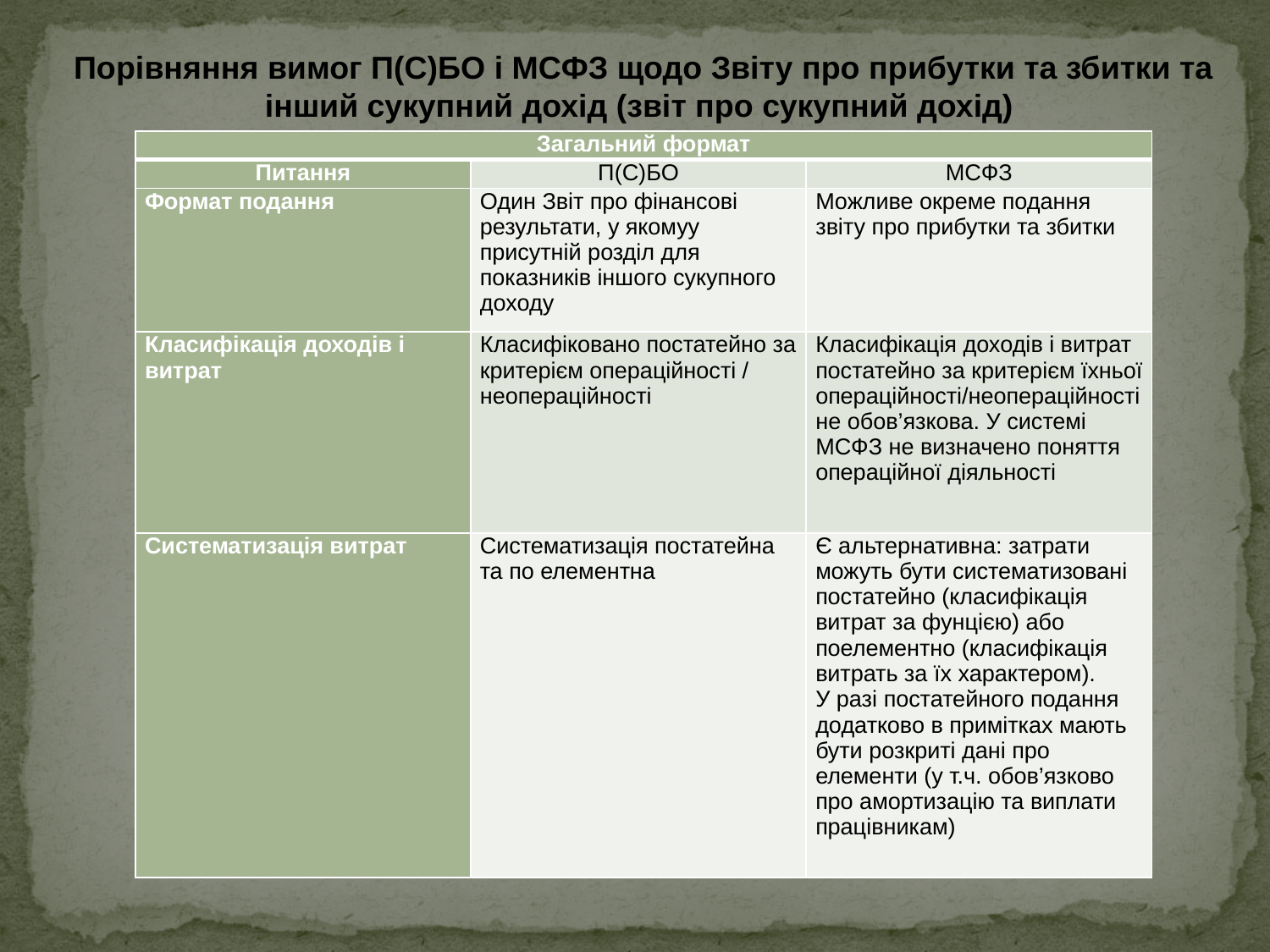

Порівняння вимог П(С)БО і МСФЗ щодо Звіту про прибутки та збитки та інший сукупний дохід (звіт про сукупний дохід)
| Загальний формат |  |  |
| --- | --- | --- |
| Питання | П(С)БО | МСФЗ |
| Формат подання | Один Звіт про фінансові результати, у якомуу присутній розділ для показників іншого сукупного доходу | Можливе окреме подання звіту про прибутки та збитки |
| Класифікація доходів і витрат | Класифіковано постатейно за критерієм операційності / неопераційності | Класифікація доходів і витрат постатейно за критерієм їхньої операційності/неопераційності не обов’язкова. У системі МСФЗ не визначено поняття операційної діяльності |
| Систематизація витрат | Систематизація постатейна та по елементна | Є альтернативна: затрати можуть бути систематизовані постатейно (класифікація витрат за фунцією) або поелементно (класифікація витрать за їх характером). У разі постатейного подання додатково в примітках мають бути розкриті дані про елементи (у т.ч. обов’язково про амортизацію та виплати працівникам) |